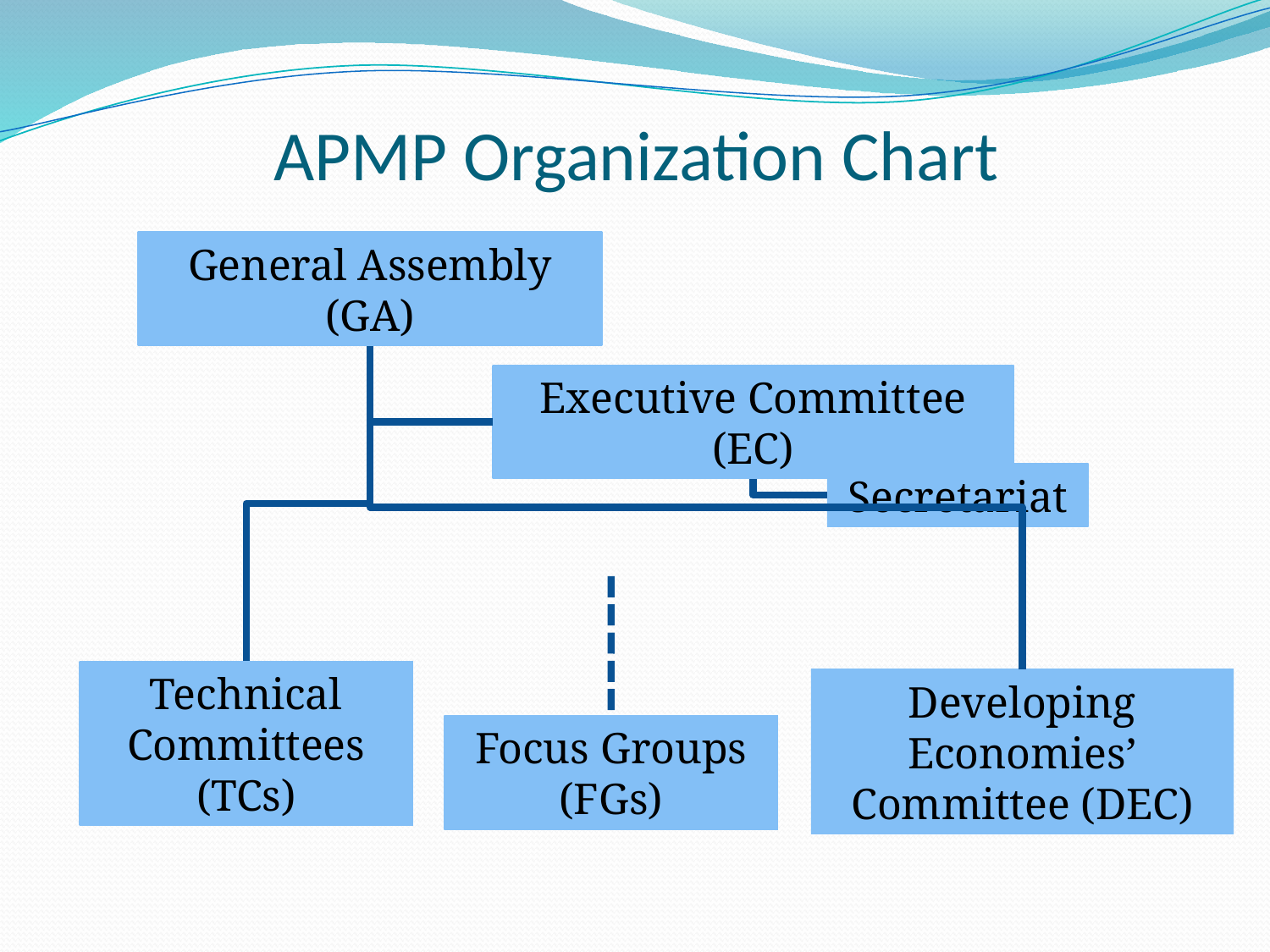

# APMP Organization Chart
General Assembly (GA)
Executive Committee (EC)
Secretariat
Technical Committees (TCs)
Developing Economies’ Committee (DEC)
Focus Groups (FGs)